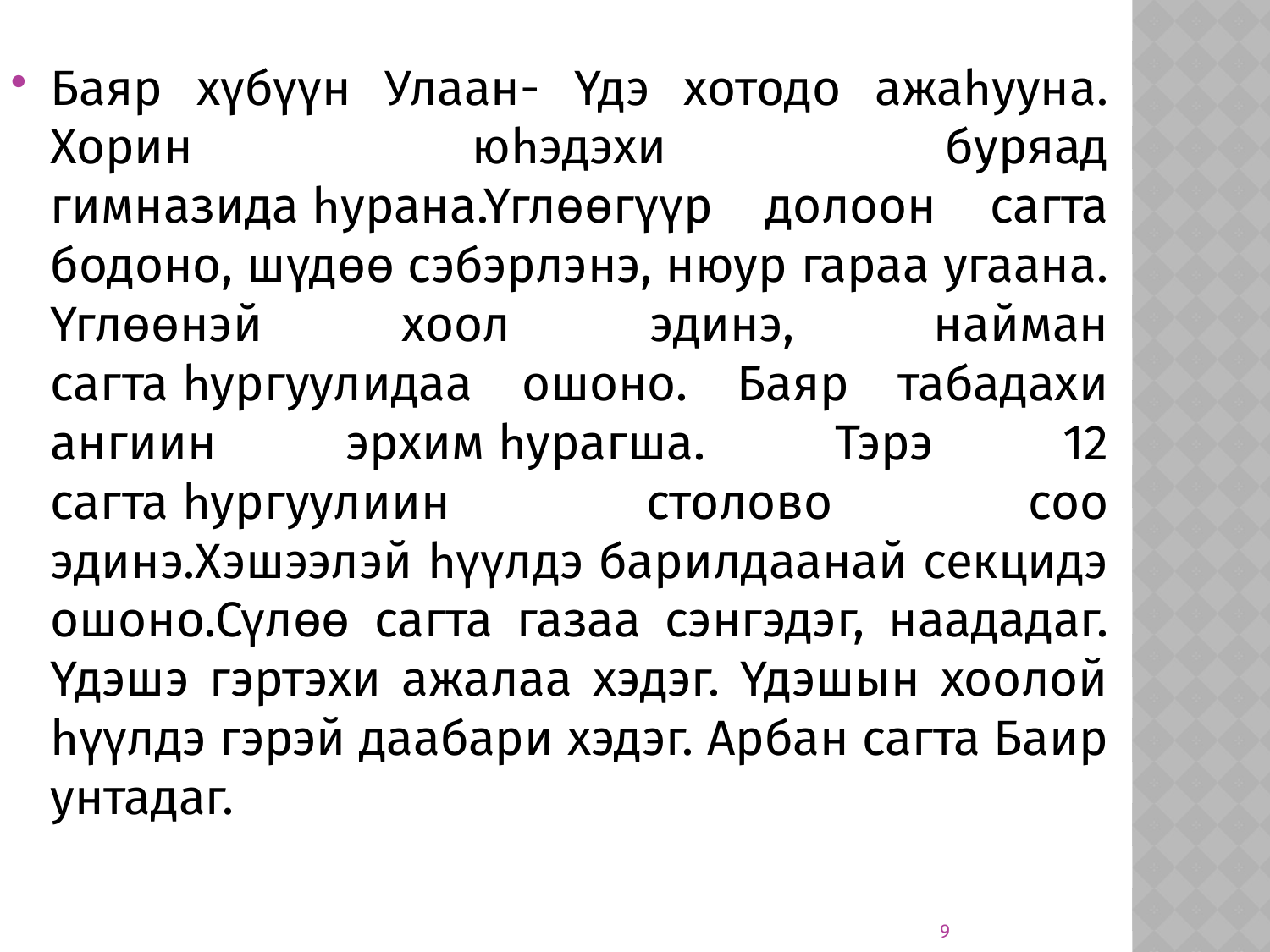

#
Баяр хүбүүн Улаан- Үдэ хотодо ажаһууна. Хорин юһэдэхи буряад гимназида һурана.Үглөөгүүр долоон сагта бодоно, шүдөө сэбэрлэнэ, нюур гараа угаана. Үглөөнэй хоол эдинэ, найман сагта һургуулидаа ошоно. Баяр табадахи ангиин эрхим һурагша. Тэрэ 12 сагта һургуулиин столово соо эдинэ.Хэшээлэй һүүлдэ барилдаанай секцидэ ошоно.Сүлөө сагта газаа сэнгэдэг, наададаг. Үдэшэ гэртэхи ажалаа хэдэг. Үдэшын хоолой һүүлдэ гэрэй даабари хэдэг. Арбан сагта Баир унтадаг.

9